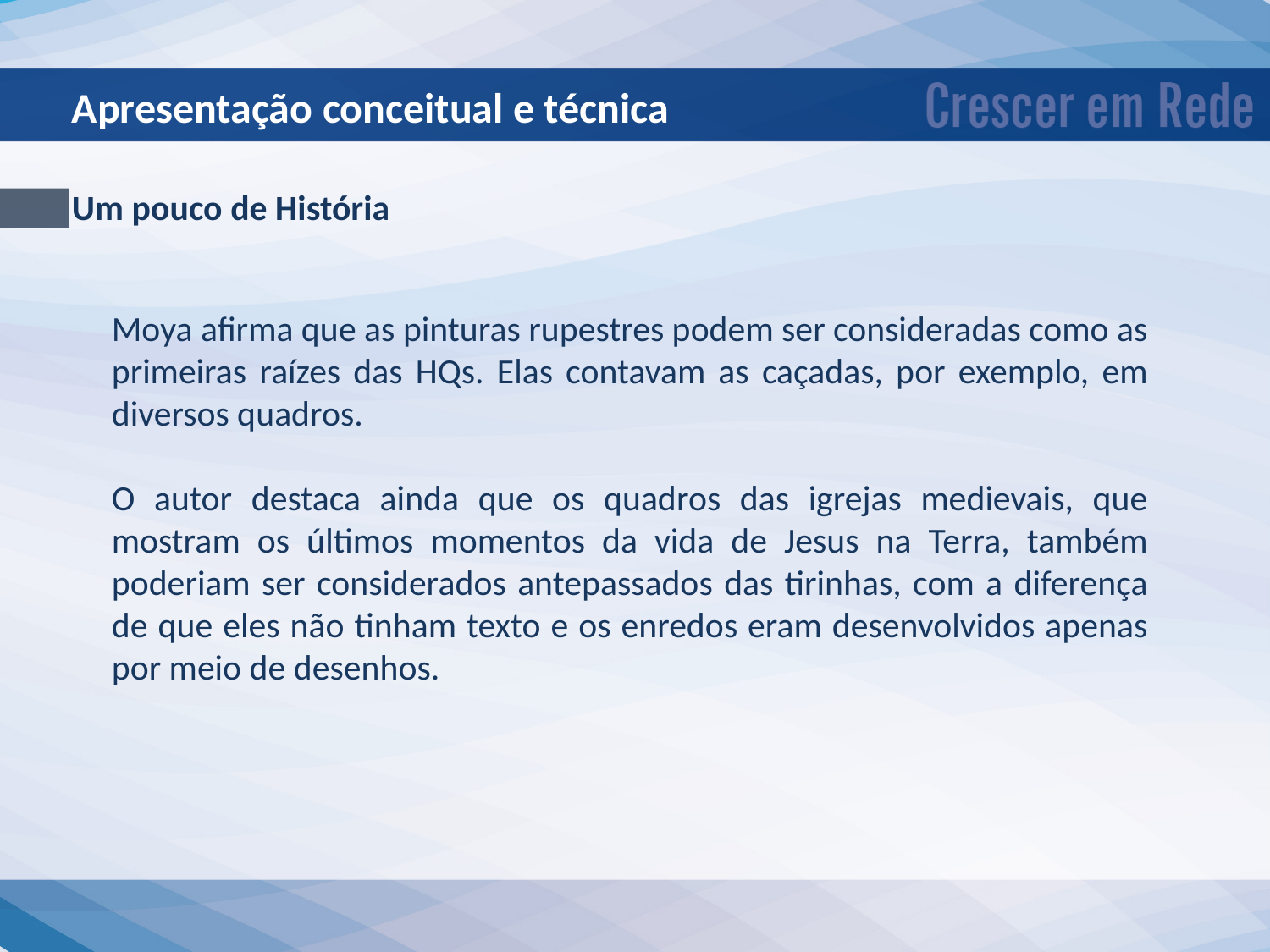

Apresentação conceitual e técnica
Um pouco de História

Moya afirma que as pinturas rupestres podem ser consideradas como as primeiras raízes das HQs. Elas contavam as caçadas, por exemplo, em diversos quadros.

O autor destaca ainda que os quadros das igrejas medievais, que mostram os últimos momentos da vida de Jesus na Terra, também poderiam ser considerados antepassados das tirinhas, com a diferença de que eles não tinham texto e os enredos eram desenvolvidos apenas por meio de desenhos.